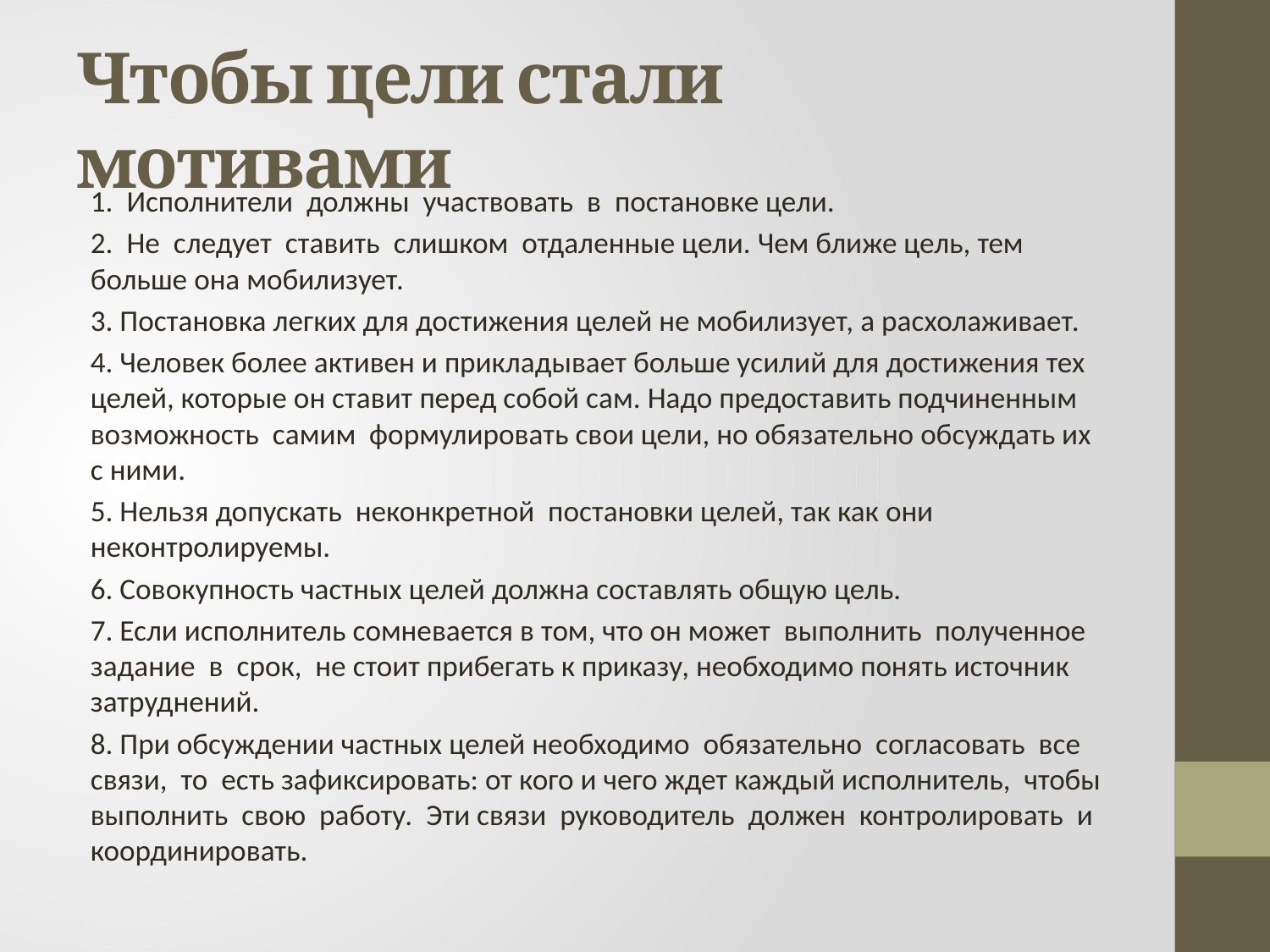

# Чтобы цели стали мотивами
1.  Исполнители  должны  участвовать  в  постановке цели.
2.  Не  следует  ставить  слишком  отдаленные цели. Чем ближе цель, тем больше она мобилизует.
3. Постановка легких для достижения целей не мобилизует, а расхолаживает.
4. Человек более активен и прикладывает больше усилий для достижения тех целей, которые он ставит перед собой сам. Надо предоставить подчиненным  возможность  самим  формулировать свои цели, но обязательно обсуждать их с ними.
5. Нельзя допускать  неконкретной  постановки целей, так как они неконтролируемы.
6. Совокупность частных целей должна составлять общую цель.
7. Если исполнитель сомневается в том, что он может  выполнить  полученное  задание  в  срок,  не стоит прибегать к приказу, необходимо понять источник затруднений.
8. При обсуждении частных целей необходимо  обязательно  согласовать  все  связи,  то  есть зафиксировать: от кого и чего ждет каждый исполнитель,  чтобы  выполнить  свою  работу.  Эти связи  руководитель  должен  контролировать  и  координировать.